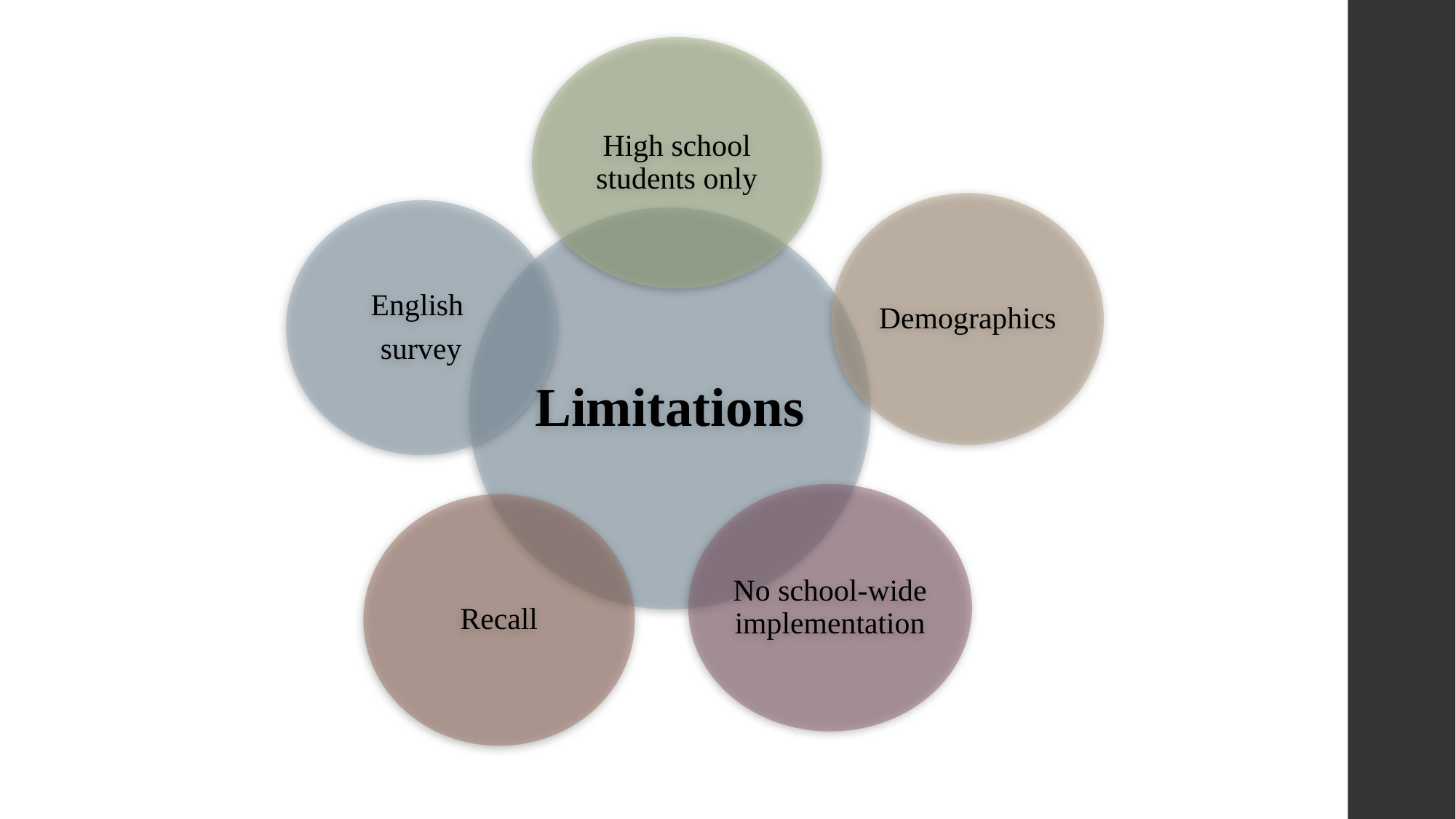

Limitations
High school students only
Demographics
No school-wide implementation
Recall
English
survey